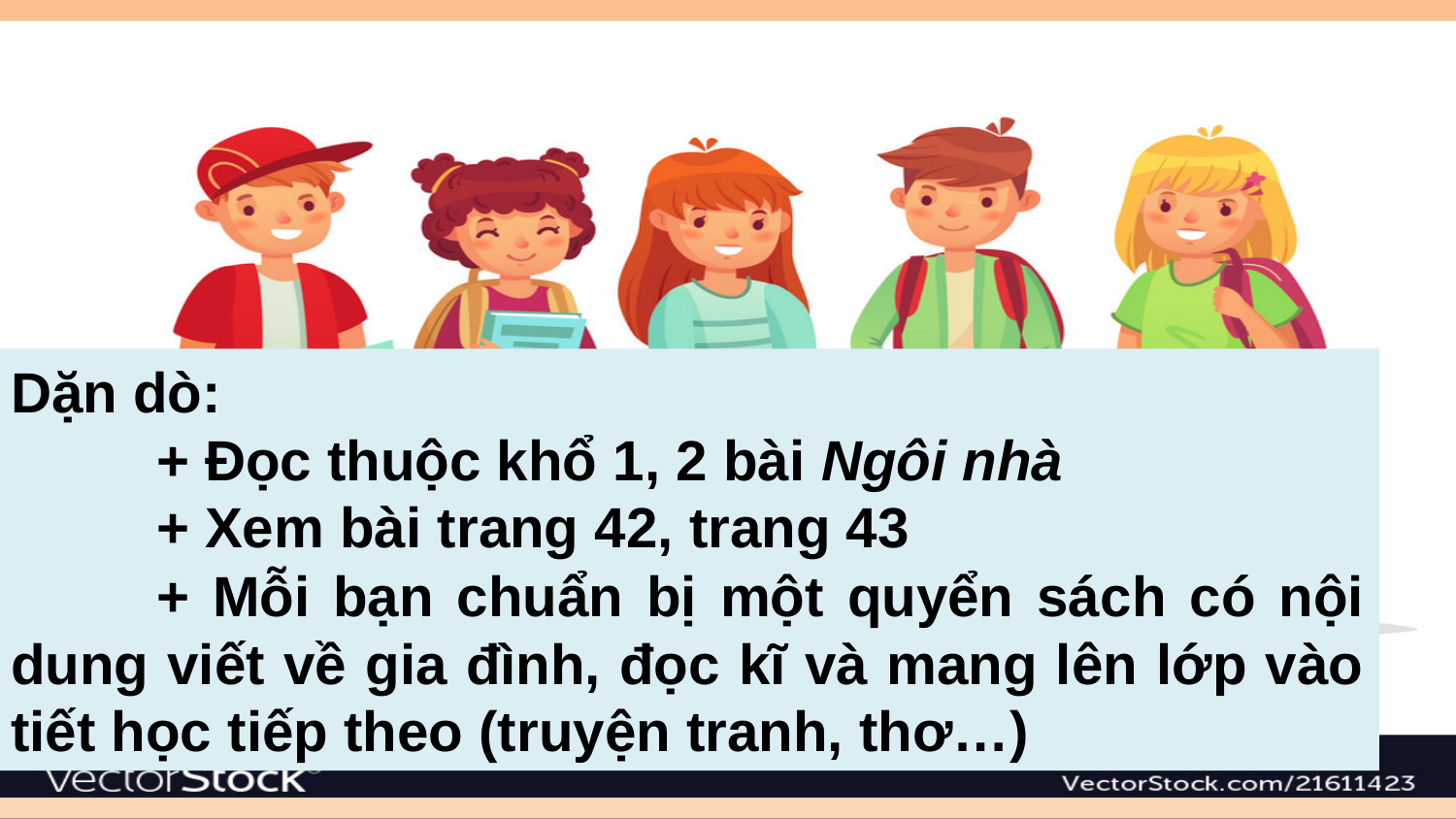

Dặn dò:
	+ Đọc thuộc khổ 1, 2 bài Ngôi nhà
      	+ Xem bài trang 42, trang 43
	+ Mỗi bạn chuẩn bị một quyển sách có nội dung viết về gia đình, đọc kĩ và mang lên lớp vào tiết học tiếp theo (truyện tranh, thơ…)